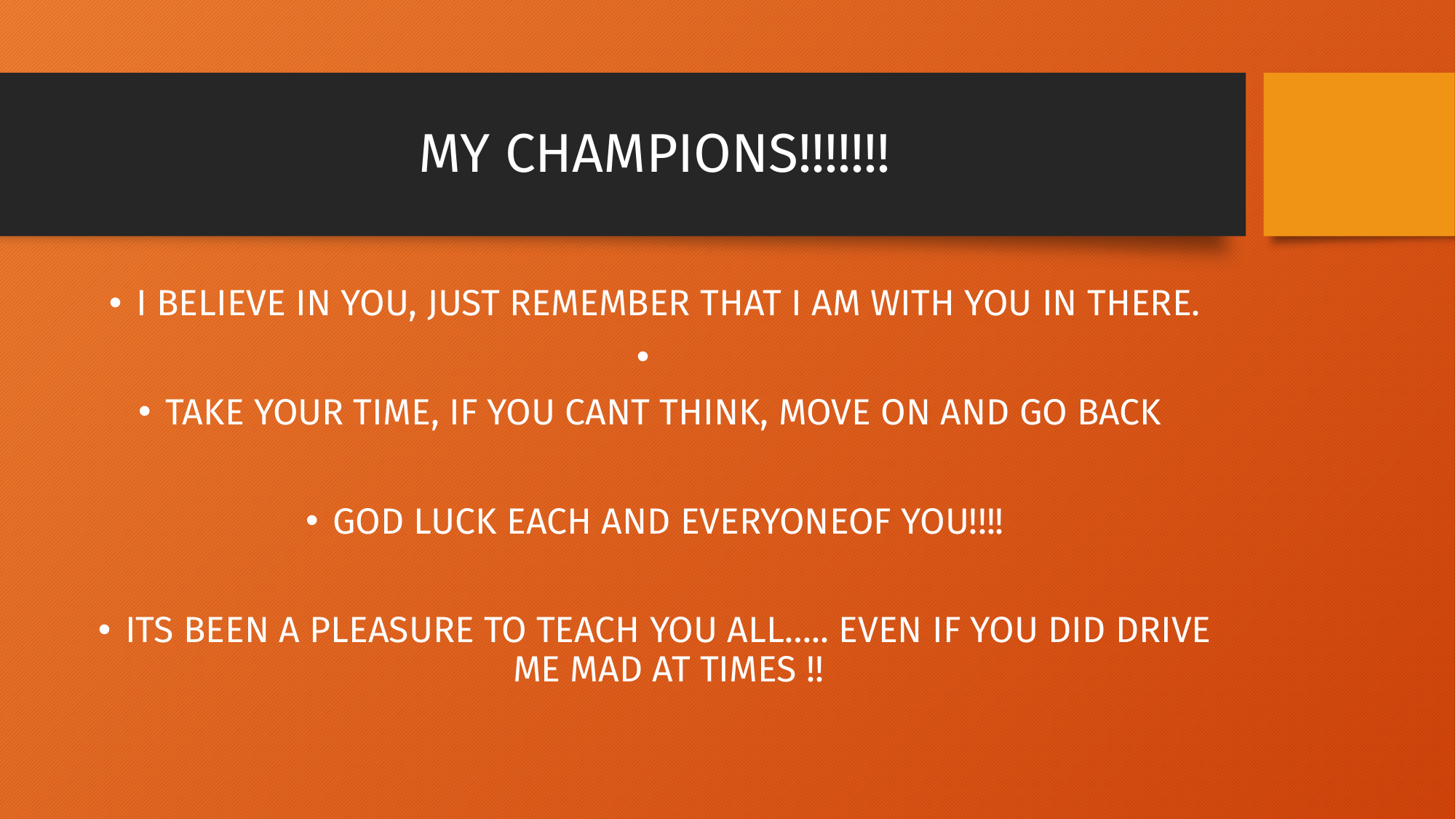

# MY CHAMPIONS!!!!!!!
I BELIEVE IN YOU, JUST REMEMBER THAT I AM WITH YOU IN THERE.

TAKE YOUR TIME, IF YOU CANT THINK, MOVE ON AND GO BACK

GOD LUCK EACH AND EVERYONEOF YOU!!!!

ITS BEEN A PLEASURE TO TEACH YOU ALL….. EVEN IF YOU DID DRIVE ME MAD AT TIMES !!